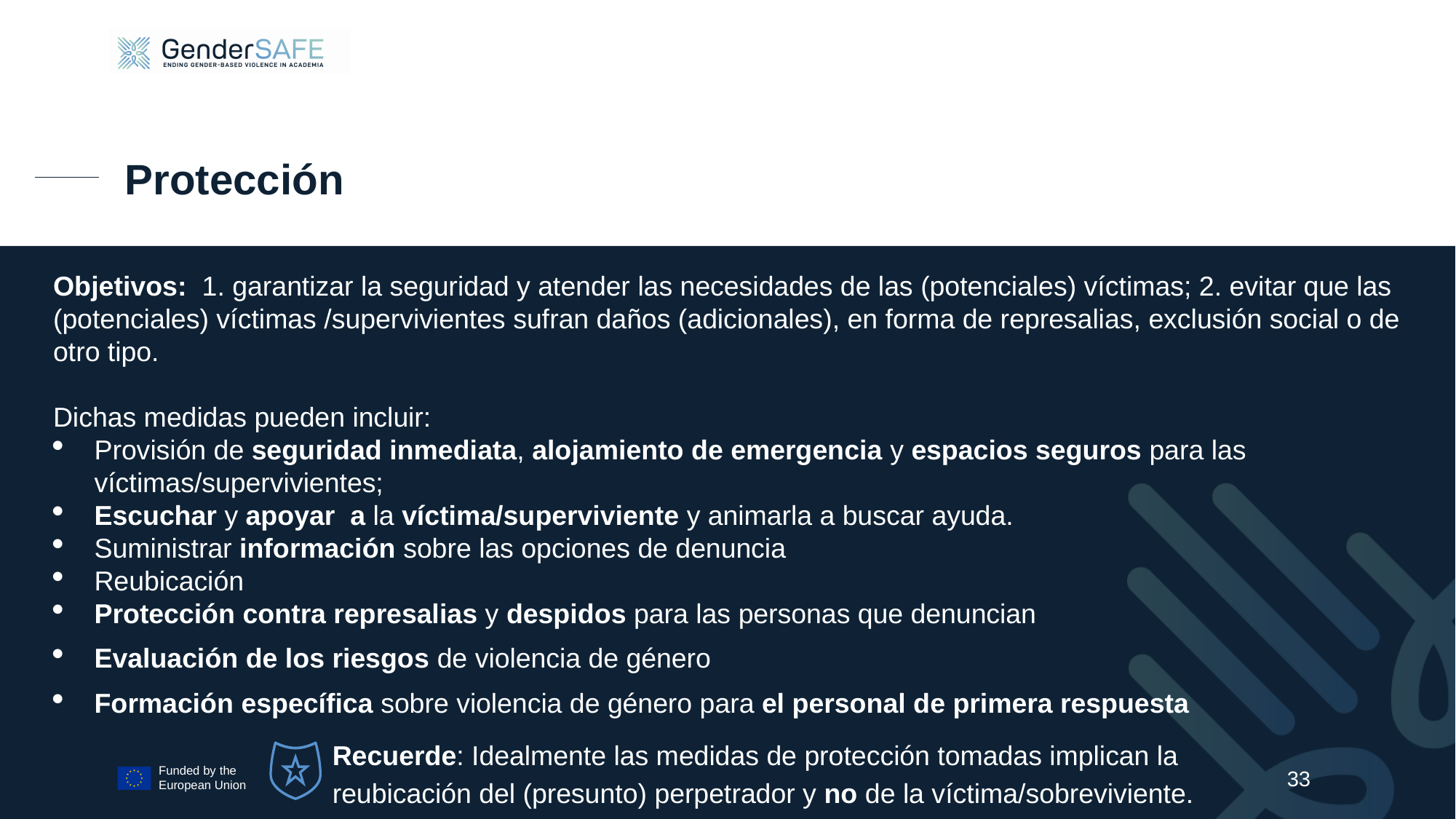

# Protección
Objetivos:  1. garantizar la seguridad y atender las necesidades de las (potenciales) víctimas; 2. evitar que las (potenciales) víctimas /supervivientes sufran daños (adicionales), en forma de represalias, exclusión social o de otro tipo.

Dichas medidas pueden incluir:
Provisión de seguridad inmediata, alojamiento de emergencia y espacios seguros para las víctimas/supervivientes;
Escuchar y apoyar  a la víctima/superviviente y animarla a buscar ayuda.
Suministrar información sobre las opciones de denuncia
Reubicación
Protección contra represalias y despidos para las personas que denuncian
Evaluación de los riesgos de violencia de género
Formación específica sobre violencia de género para el personal de primera respuesta
Recuerde: Idealmente las medidas de protección tomadas implican la reubicación del (presunto) perpetrador y no de la víctima/sobreviviente.